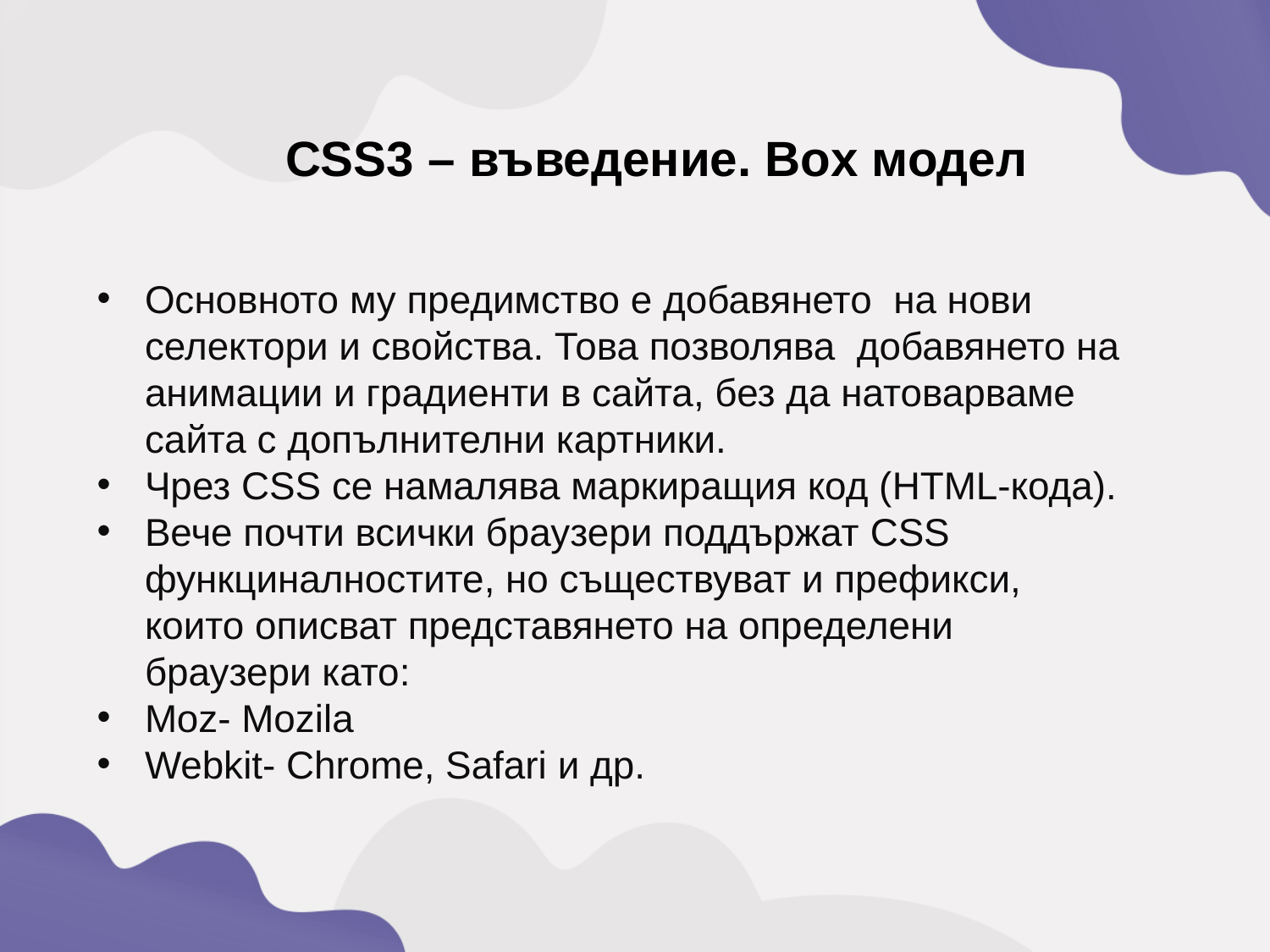

CSS3 – въведение. Box модел
Основното му предимство е добавянето  на нови селектори и свойства. Това позволява  добавянето на анимации и градиенти в сайта, без да натоварваме сайта с допълнителни картники.
Чрез CSS се намалява маркиращия код (HTML-кода).
Вече почти всички браузери поддържат CSS функциналностите, но съществуват и префикси, които описват представянето на определени браузери като:
Moz- Mozila
Webkit- Chrome, Safari и др.